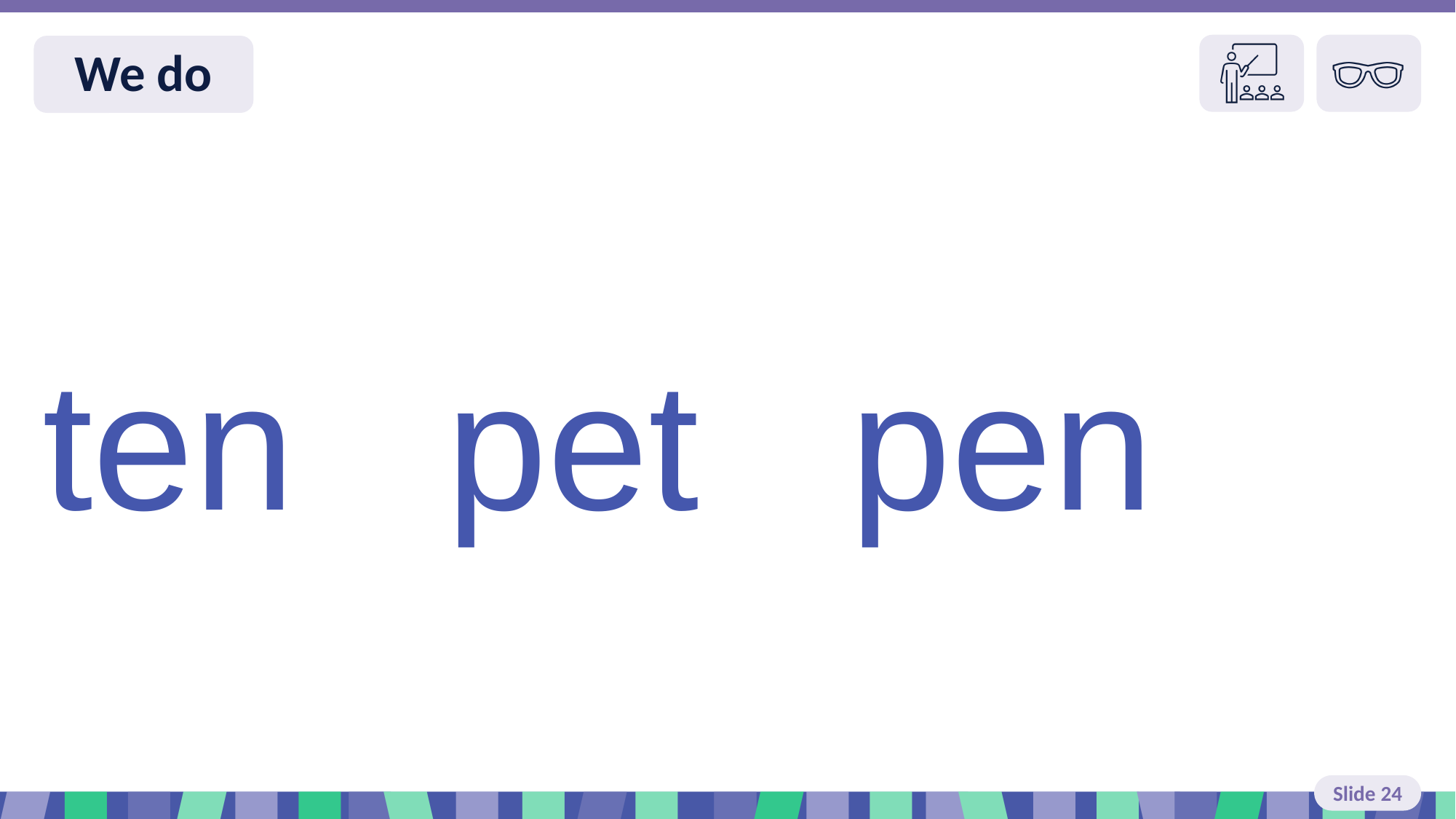

Slide 24 We do read
ten   pet   pen